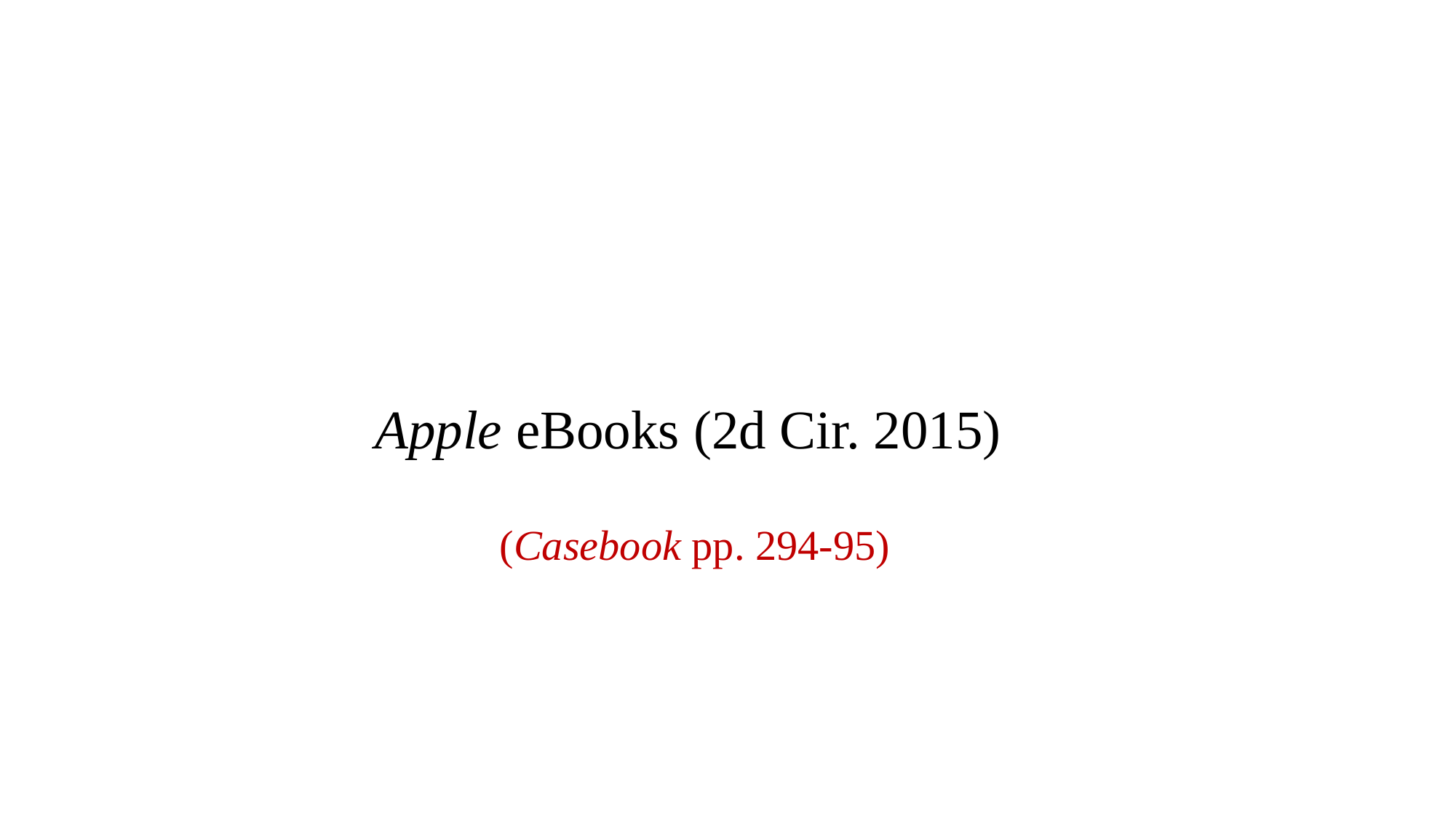

# Apple eBooks (2d Cir. 2015) (Casebook pp. 294-95)